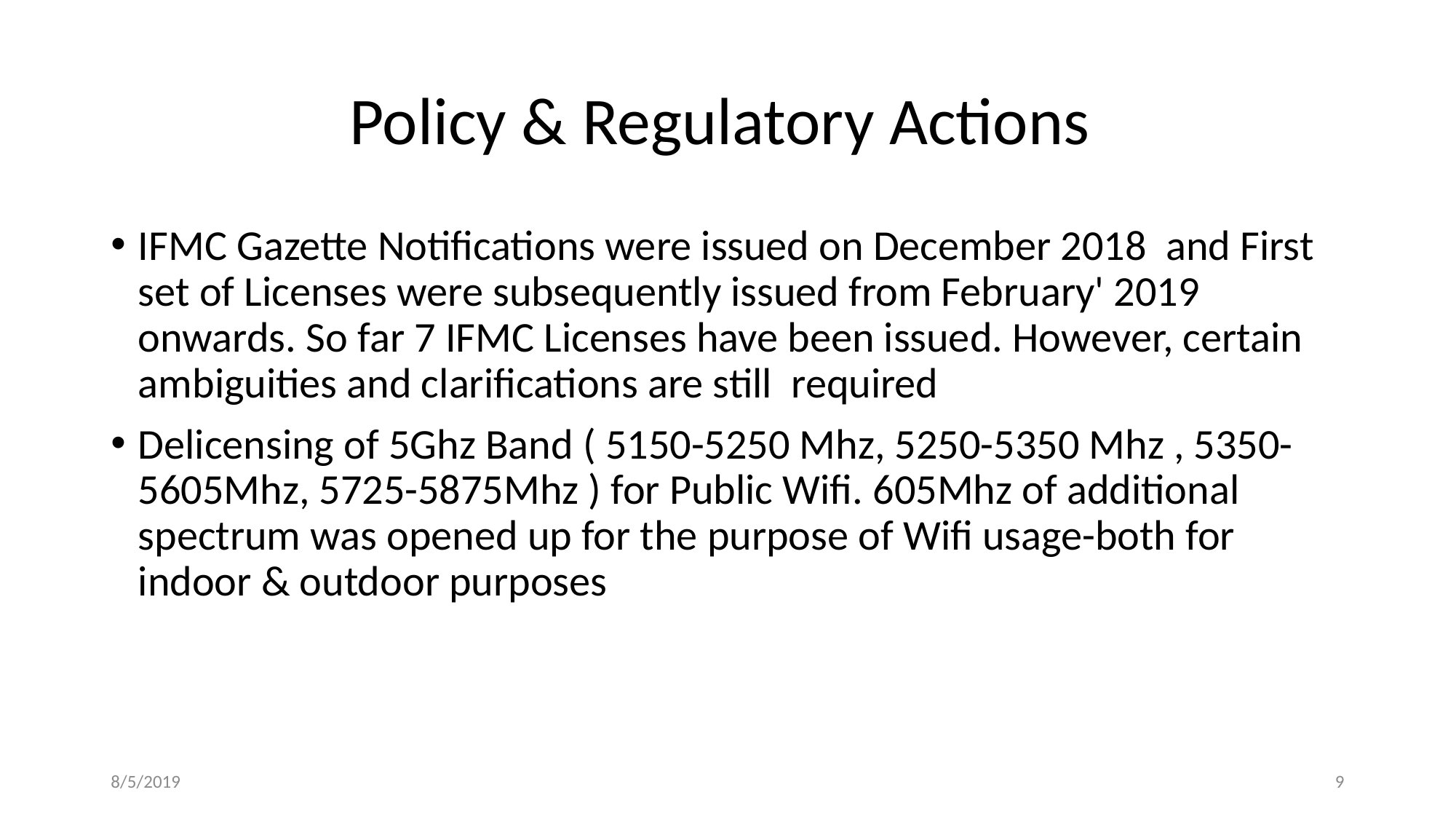

# Policy & Regulatory Actions
IFMC Gazette Notifications were issued on December 2018  and First set of Licenses were subsequently issued from February' 2019 onwards. So far 7 IFMC Licenses have been issued. However, certain ambiguities and clarifications are still  required
Delicensing of 5Ghz Band ( 5150-5250 Mhz, 5250-5350 Mhz , 5350-5605Mhz, 5725-5875Mhz ) for Public Wifi. 605Mhz of additional spectrum was opened up for the purpose of Wifi usage-both for indoor & outdoor purposes

8/5/2019
9